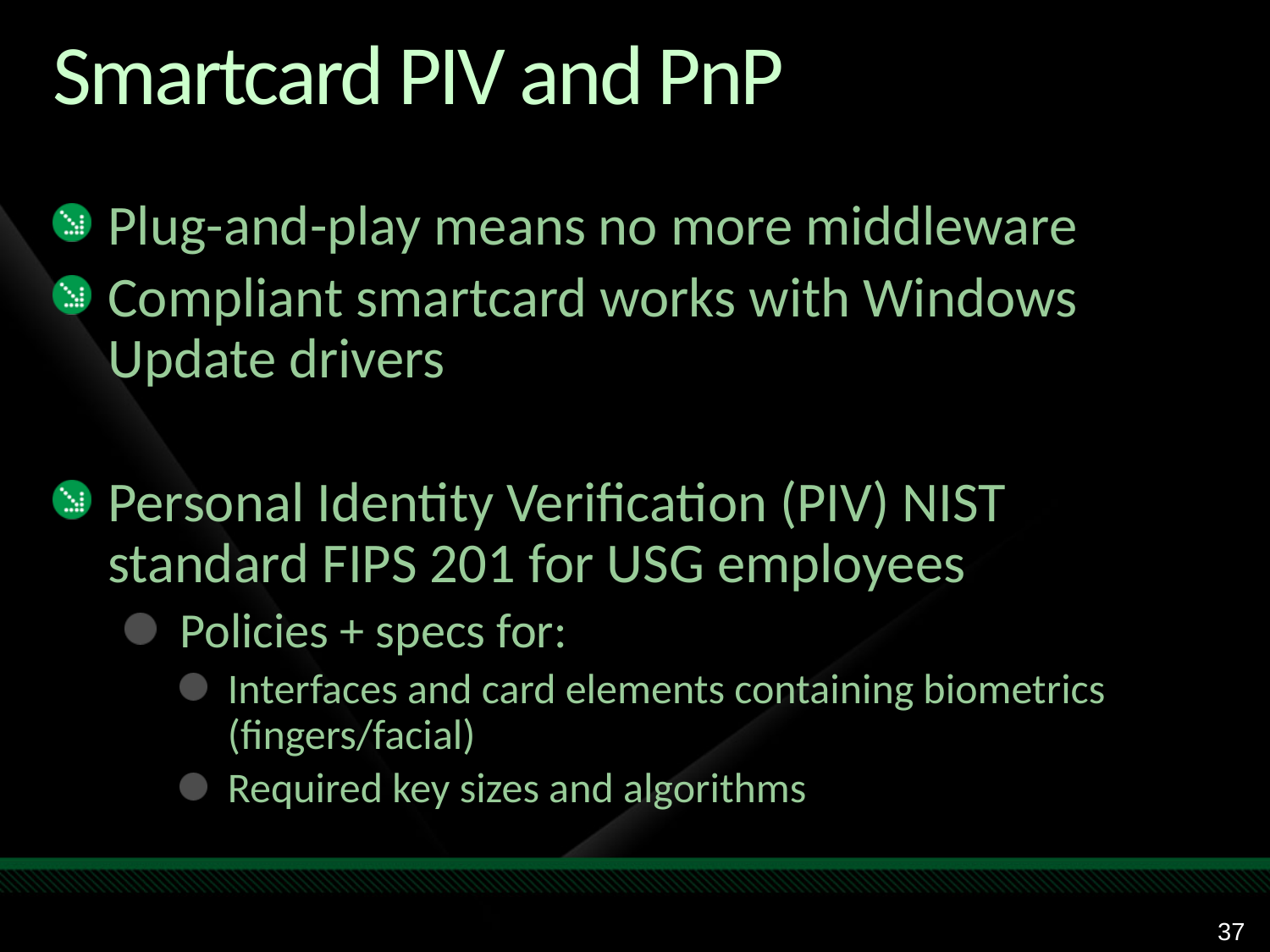

# Smartcard PIV and PnP
Plug-and-play means no more middleware
Compliant smartcard works with Windows Update drivers

Personal Identity Verification (PIV) NIST standard FIPS 201 for USG employees
Policies + specs for:
Interfaces and card elements containing biometrics (fingers/facial)
Required key sizes and algorithms